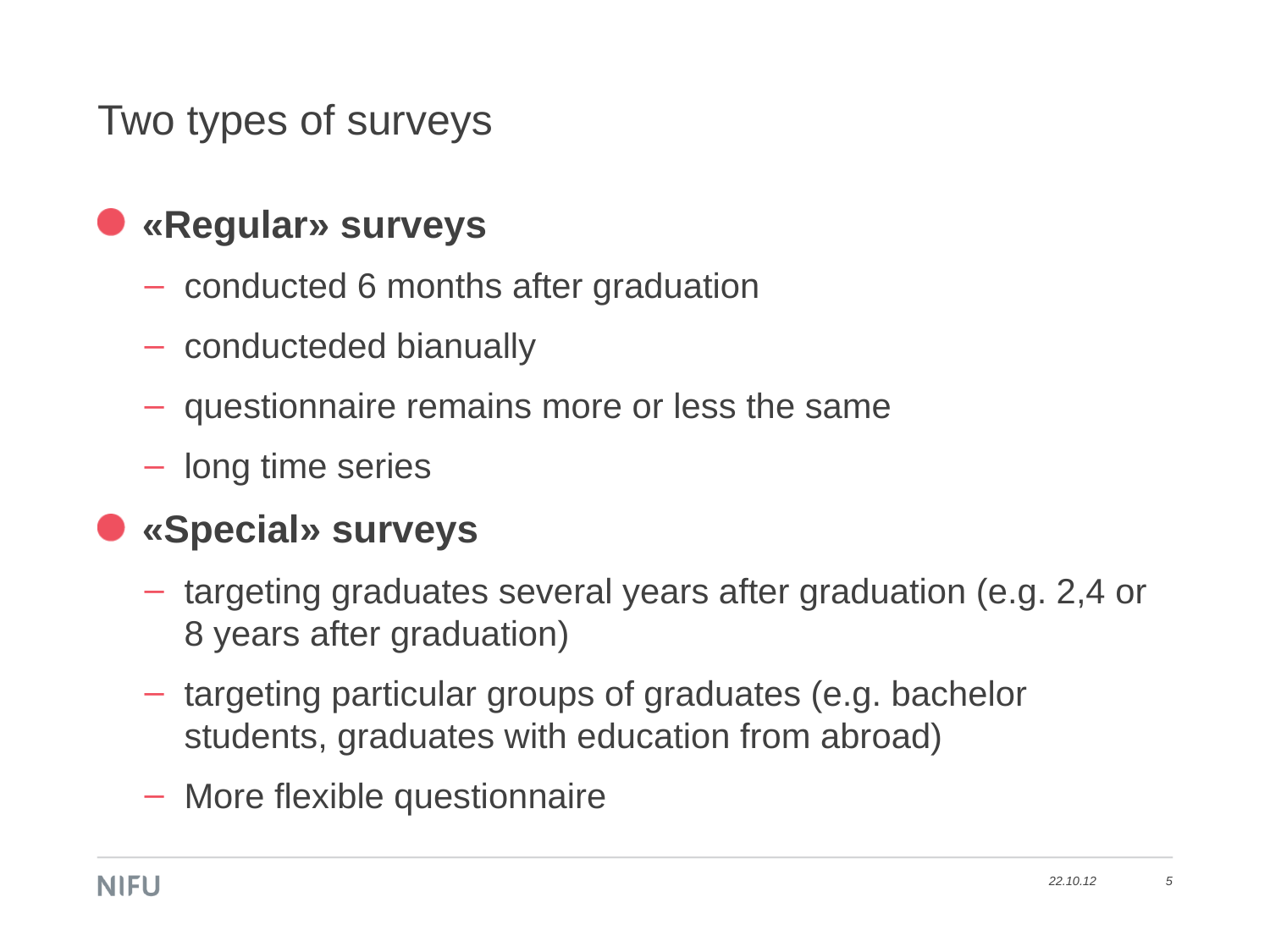

# Two types of surveys
«Regular» surveys
conducted 6 months after graduation
conducteded bianually
questionnaire remains more or less the same
long time series
«Special» surveys
targeting graduates several years after graduation (e.g. 2,4 or 8 years after graduation)
targeting particular groups of graduates (e.g. bachelor students, graduates with education from abroad)
More flexible questionnaire

22.10.12
5